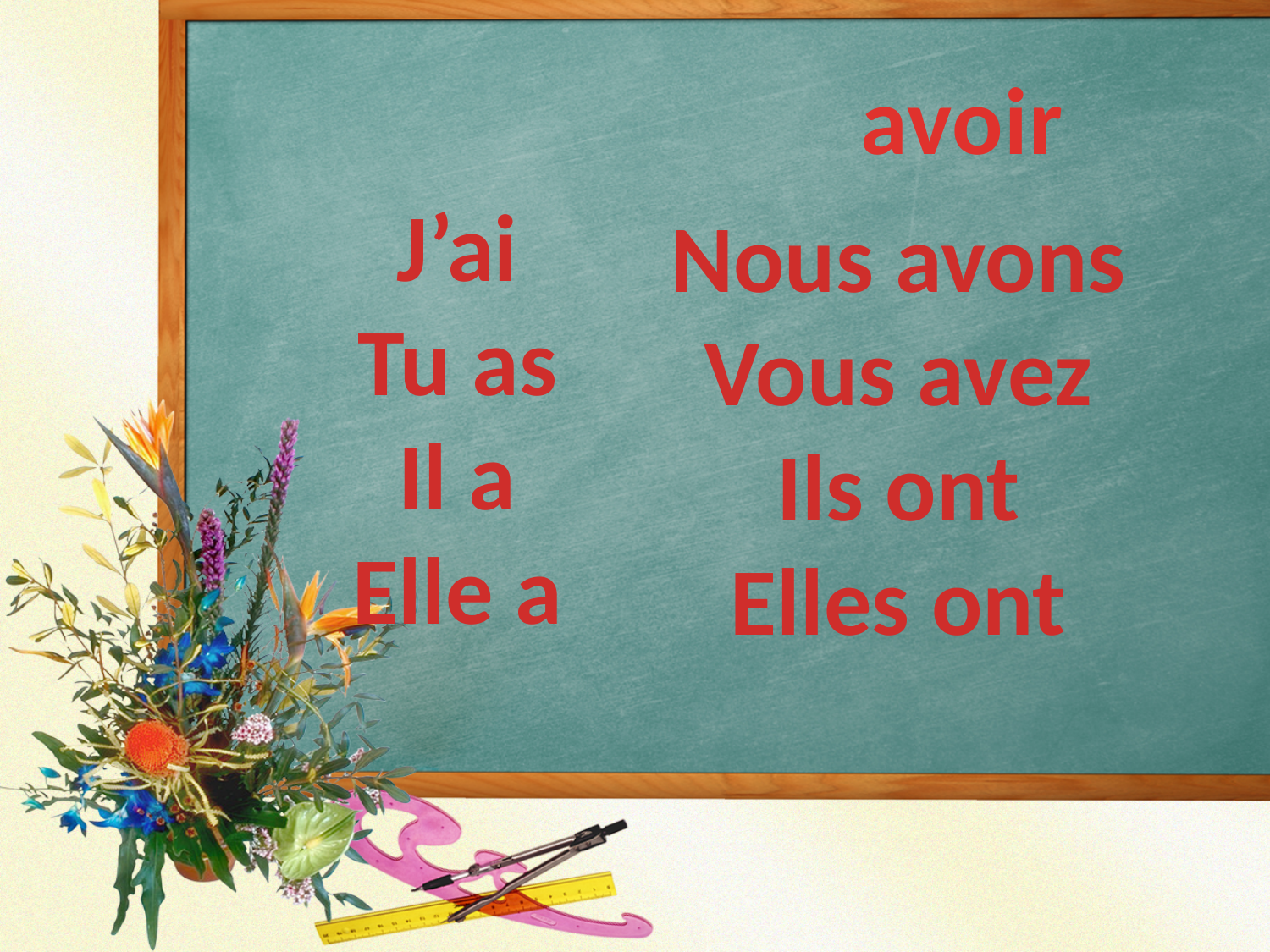

avoir
J’ai
Tu as
Il a
Elle a
Nous avons
Vous avez
Ils ont
Elles ont